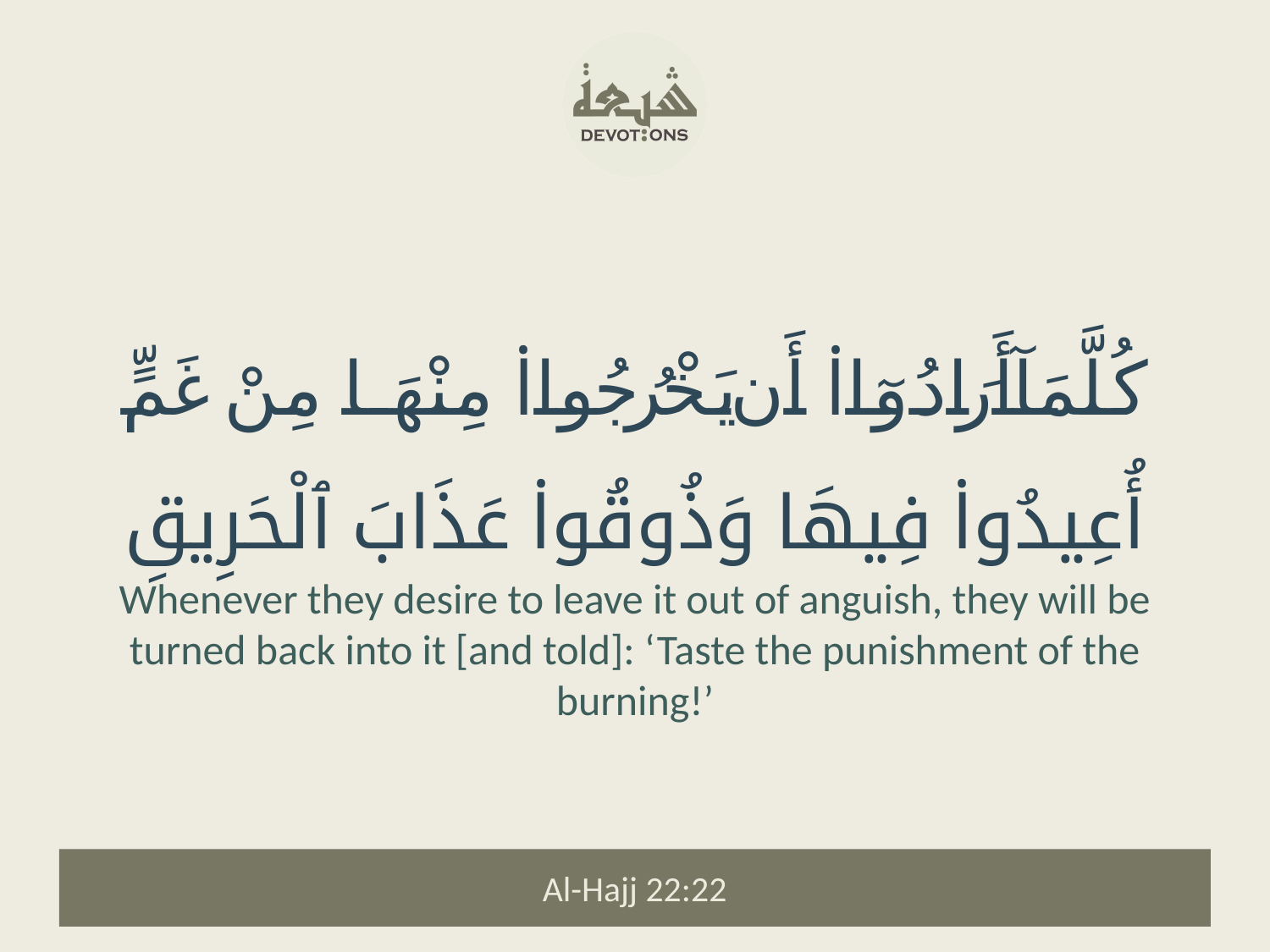

كُلَّمَآ أَرَادُوٓا۟ أَن يَخْرُجُوا۟ مِنْهَا مِنْ غَمٍّ أُعِيدُوا۟ فِيهَا وَذُوقُوا۟ عَذَابَ ٱلْحَرِيقِ
Whenever they desire to leave it out of anguish, they will be turned back into it [and told]: ‘Taste the punishment of the burning!’
Al-Hajj 22:22